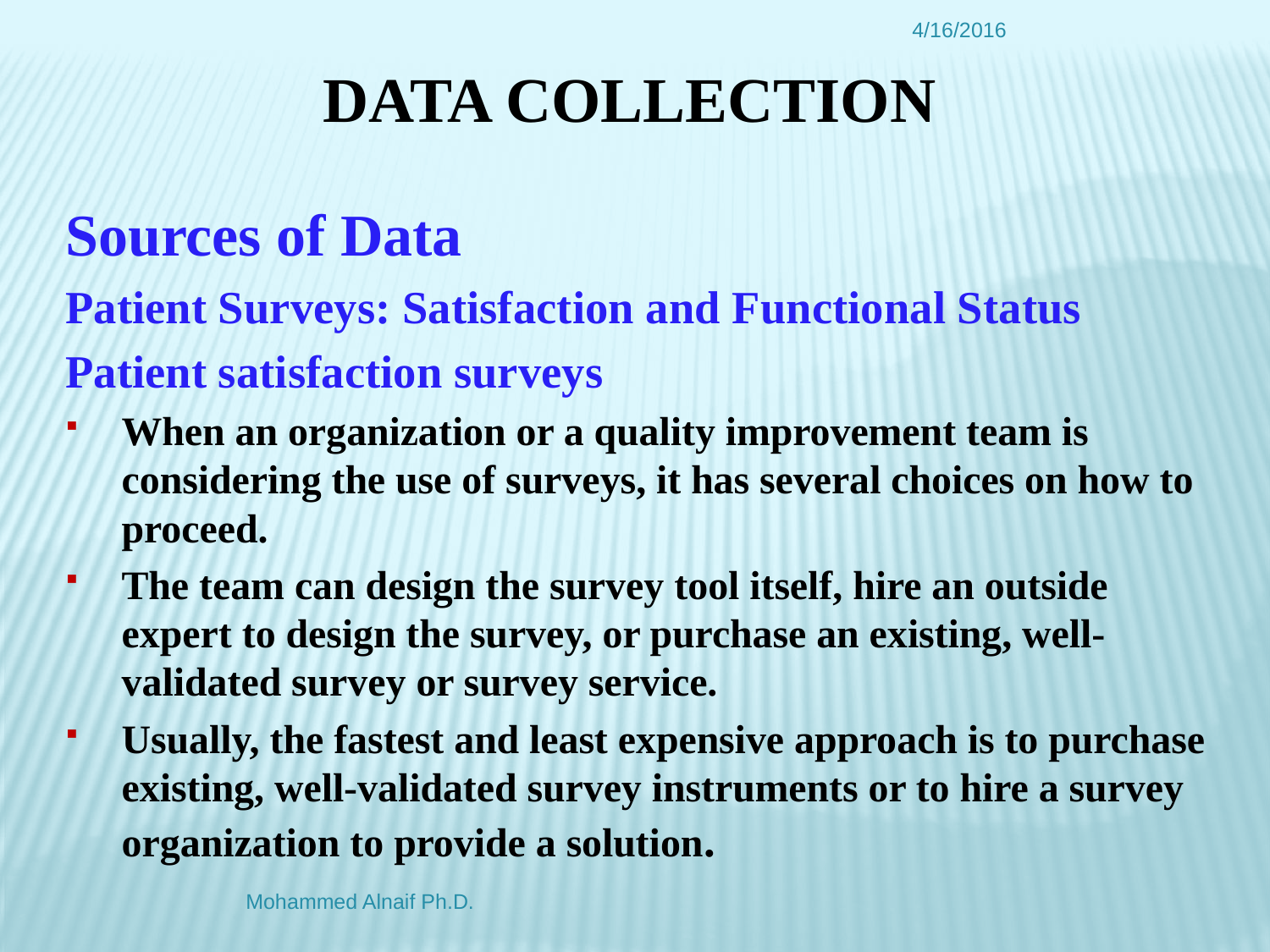

4/16/2016
# Data Collection
Sources of Data
Patient Surveys: Satisfaction and Functional Status
Patient satisfaction surveys
When an organization or a quality improvement team is considering the use of surveys, it has several choices on how to proceed.
The team can design the survey tool itself, hire an outside expert to design the survey, or purchase an existing, well-validated survey or survey service.
Usually, the fastest and least expensive approach is to purchase existing, well-validated survey instruments or to hire a survey organization to provide a solution.
Mohammed Alnaif Ph.D.
48